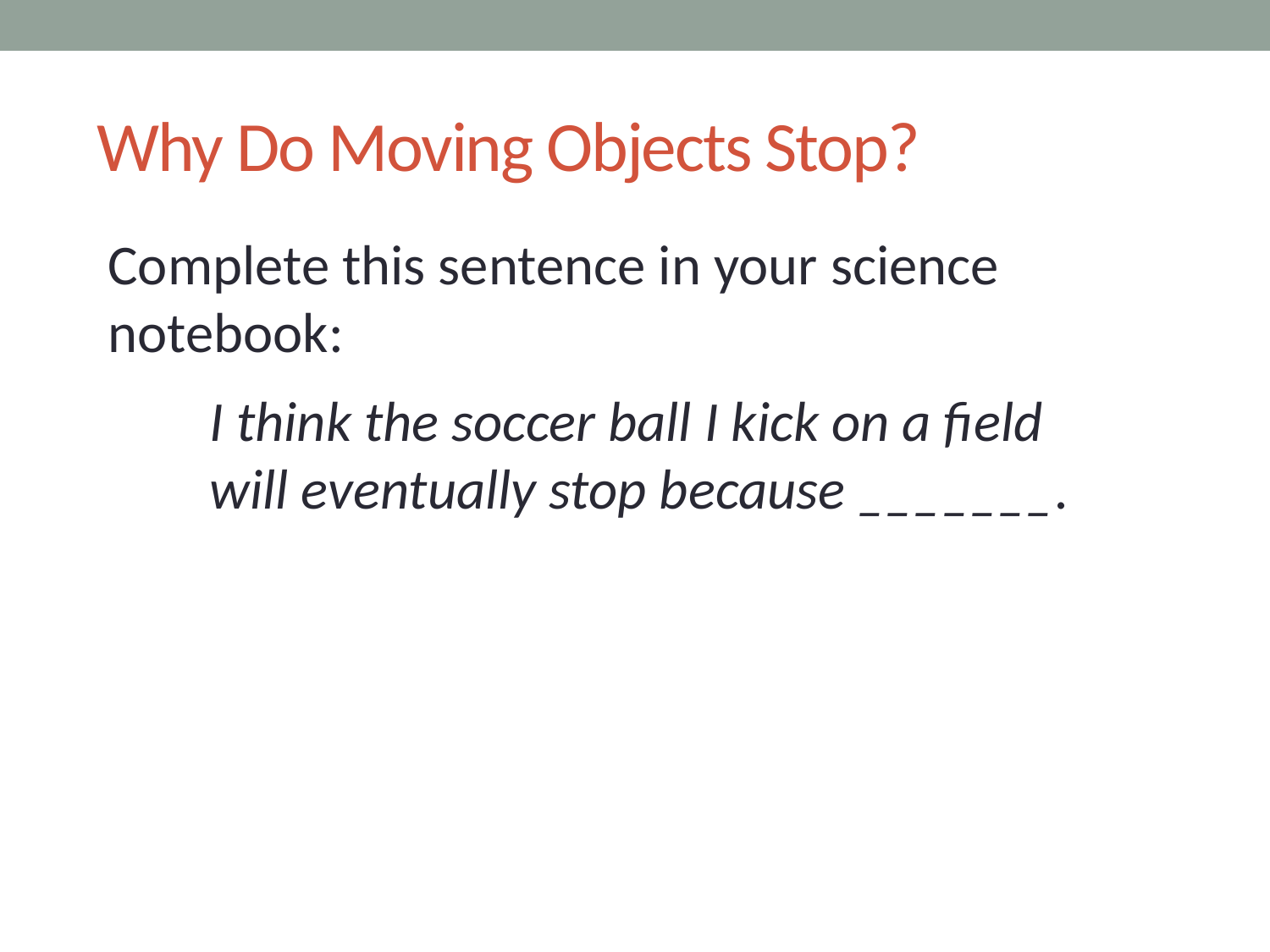

# Why Do Moving Objects Stop?
Complete this sentence in your science notebook:
I think the soccer ball I kick on a field
will eventually stop because _______.